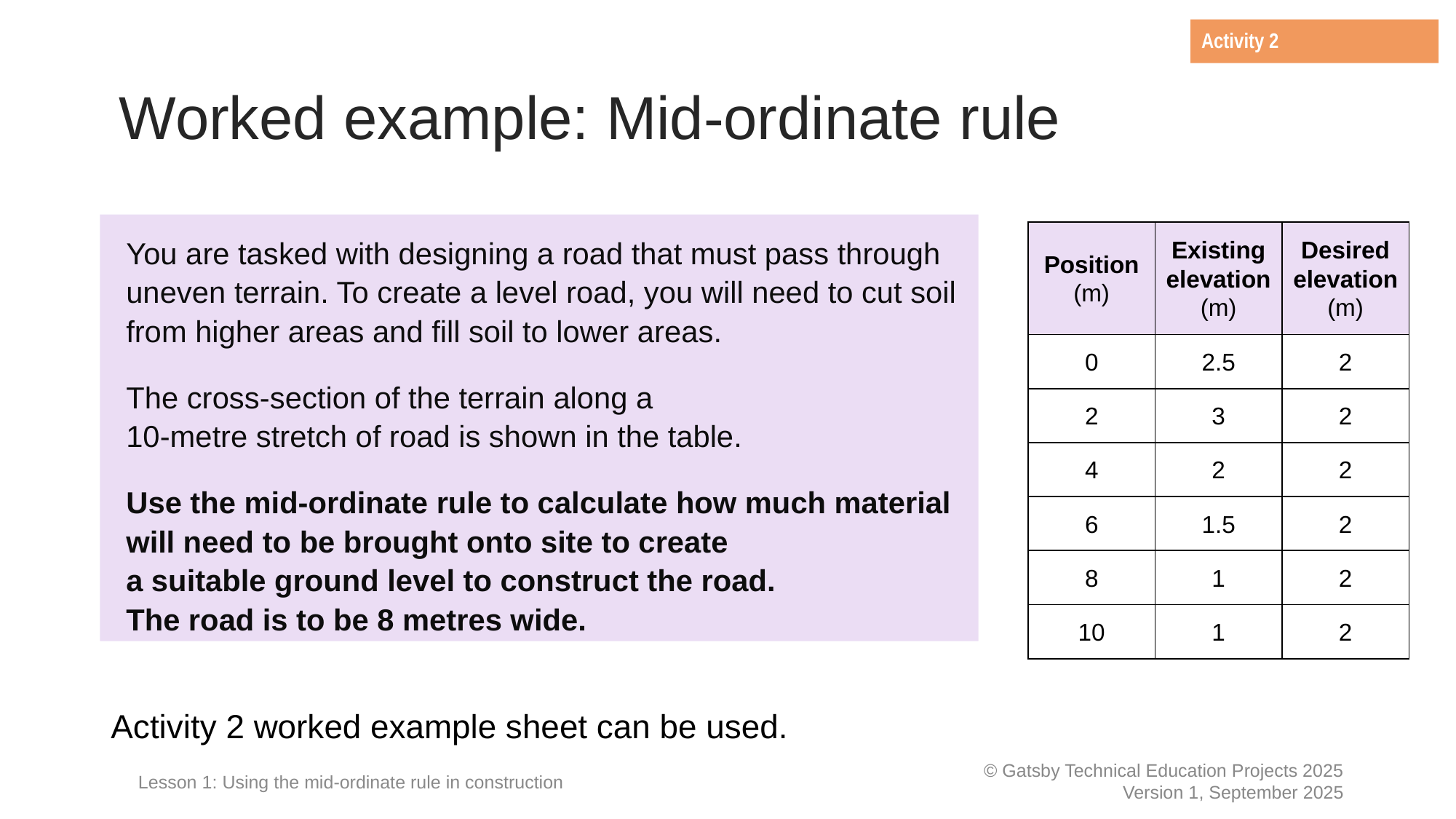

Activity 2
# Worked example: Mid-ordinate rule
You are tasked with designing a road that must pass through uneven terrain. To create a level road, you will need to cut soil from higher areas and fill soil to lower areas.
The cross-section of the terrain along a
10-metre stretch of road is shown in the table.
Use the mid-ordinate rule to calculate how much material will need to be brought onto site to create
a suitable ground level to construct the road.
The road is to be 8 metres wide.
| Position (m) | Existing elevation (m) | Desired elevation (m) |
| --- | --- | --- |
| 0 | 2.5 | 2 |
| 2 | 3 | 2 |
| 4 | 2 | 2 |
| 6 | 1.5 | 2 |
| 8 | 1 | 2 |
| 10 | 1 | 2 |
Activity 2 worked example sheet can be used.
Lesson 1: Using the mid-ordinate rule in construction